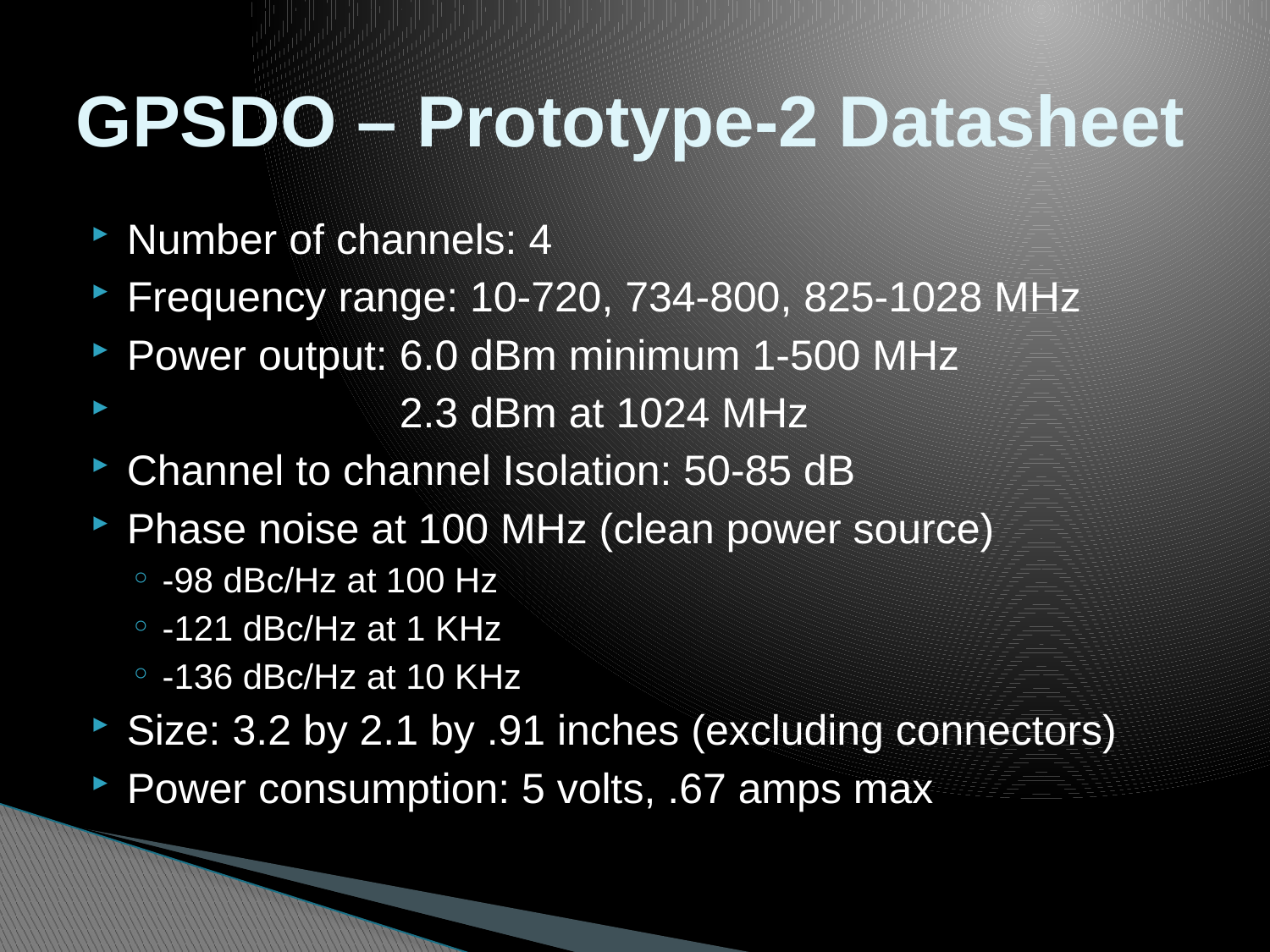

# GPSDO – Prototype-2 Datasheet
Number of channels: 4
Frequency range: 10-720, 734-800, 825-1028 MHz
Power output: 6.0 dBm minimum 1-500 MHz
                       2.3 dBm at 1024 MHz
Channel to channel Isolation: 50-85 dB
Phase noise at 100 MHz (clean power source)
-98 dBc/Hz at 100 Hz
-121 dBc/Hz at 1 KHz
-136 dBc/Hz at 10 KHz
Size: 3.2 by 2.1 by .91 inches (excluding connectors)
Power consumption: 5 volts, .67 amps max